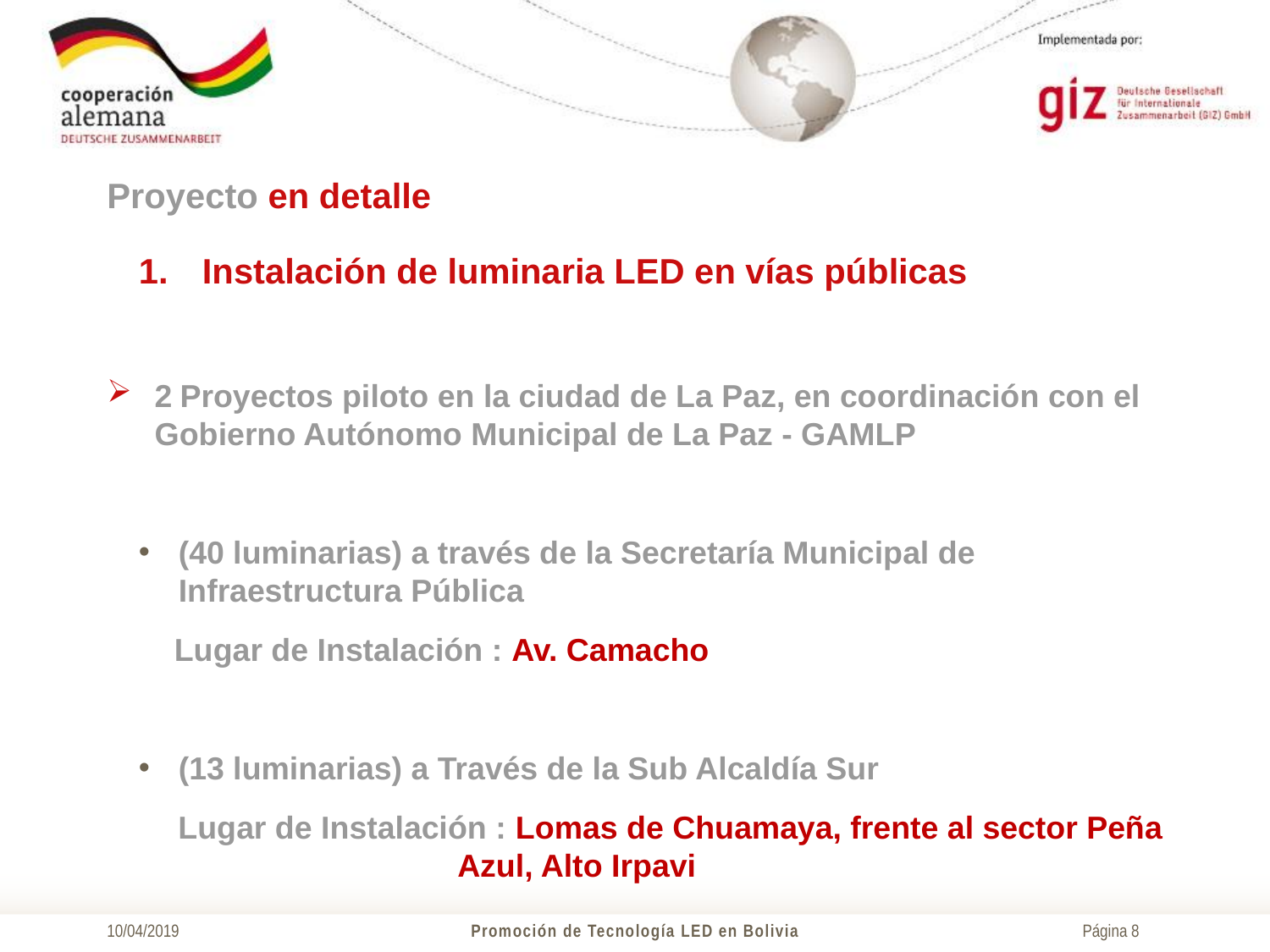

# Proyecto en detalle
Instalación de luminaria LED en vías públicas

2 Proyectos piloto en la ciudad de La Paz, en coordinación con el Gobierno Autónomo Municipal de La Paz - GAMLP

(40 luminarias) a través de la Secretaría Municipal de Infraestructura Pública
    Lugar de Instalación : Av. Camacho

(13 luminarias) a Través de la Sub Alcaldía Sur
Lugar de Instalación : Lomas de Chuamaya, frente al sector Peña 		   Azul, Alto Irpavi

10/04/2019
Promoción de Tecnología LED en Bolivia